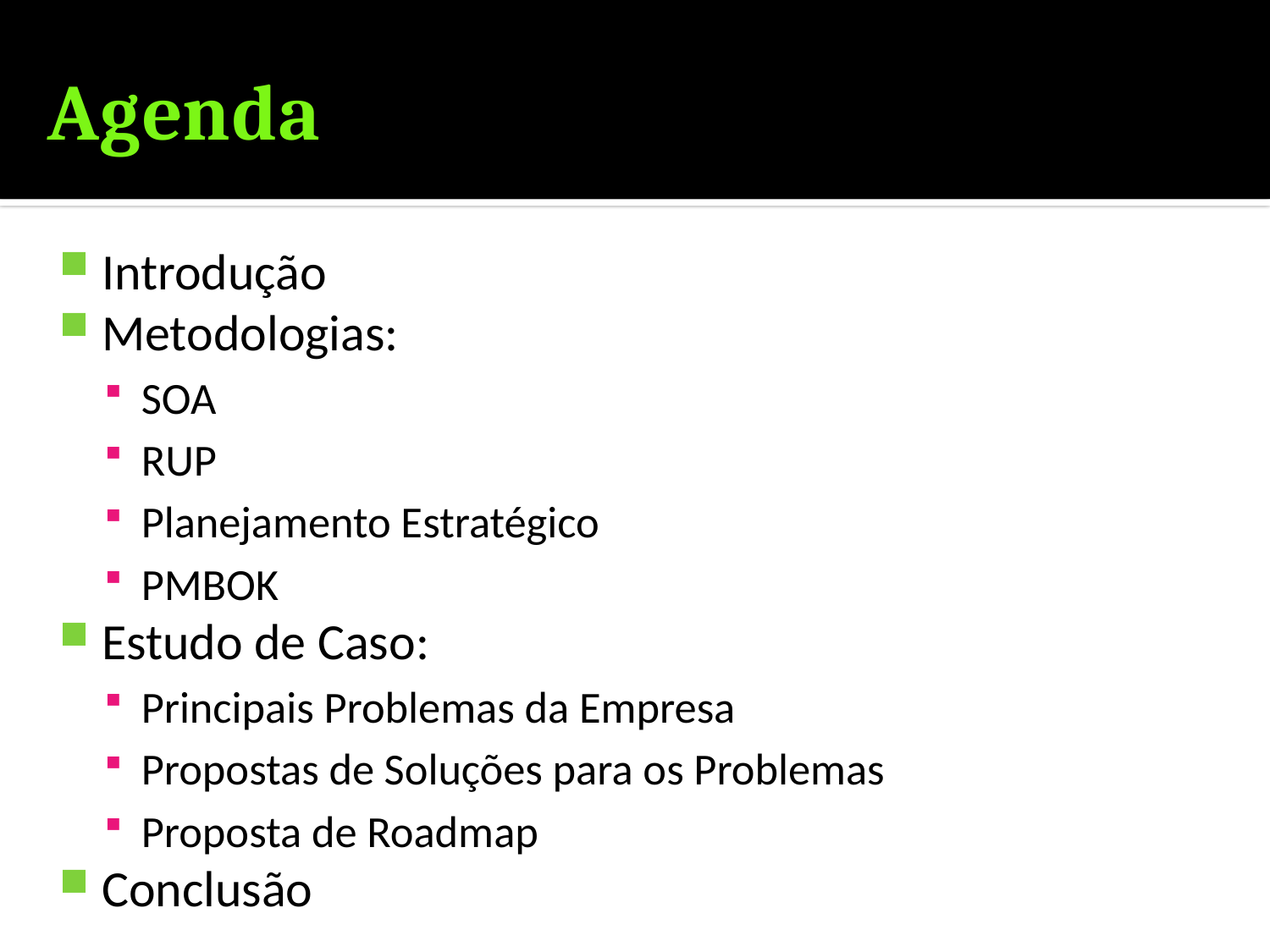

# Agenda
Introdução
Metodologias:
SOA
RUP
Planejamento Estratégico
PMBOK
Estudo de Caso:
Principais Problemas da Empresa
Propostas de Soluções para os Problemas
Proposta de Roadmap
Conclusão